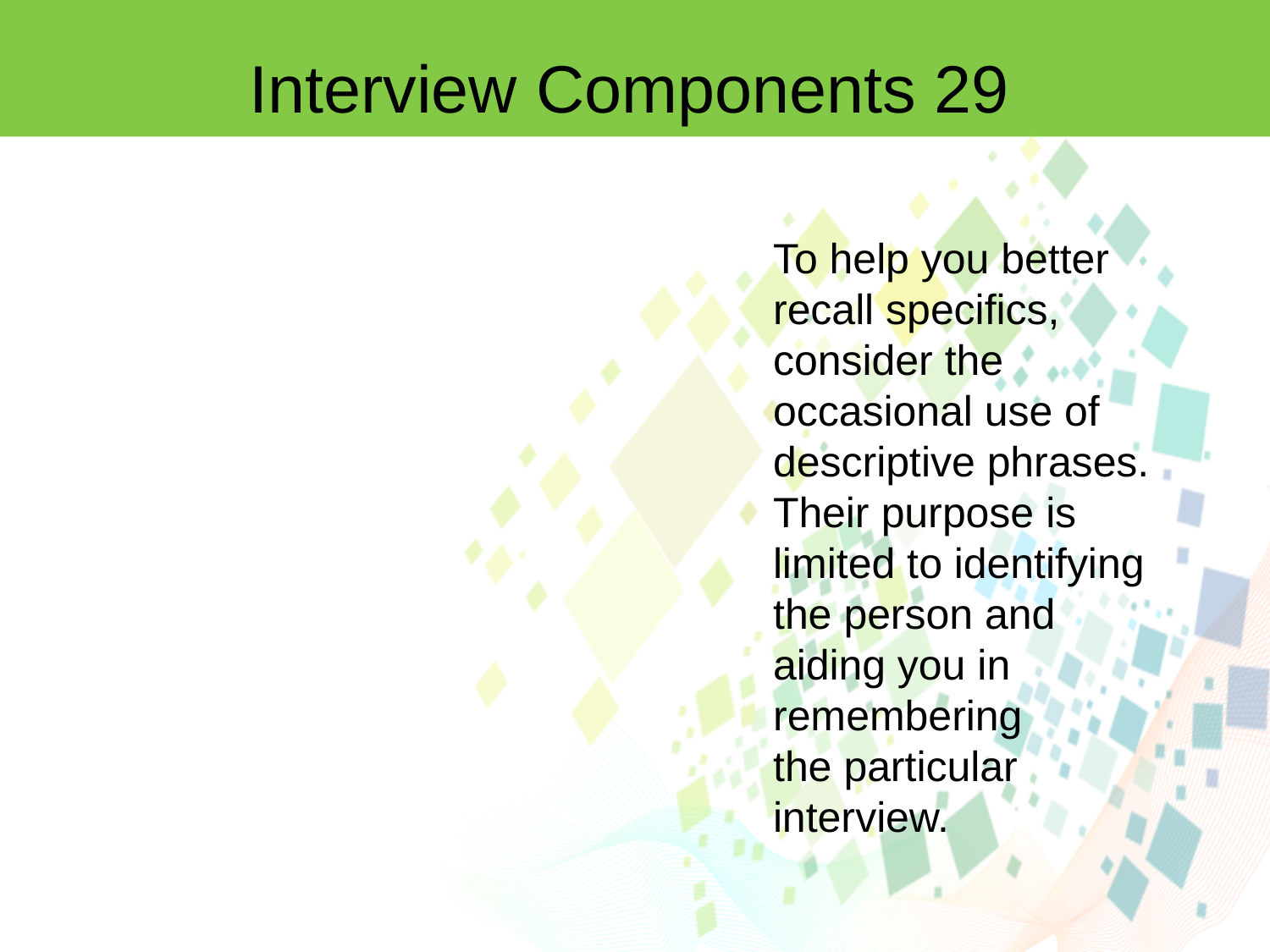

Interview Components 29
To help you better recall specifics, consider the occasional use of descriptive phrases. Their purpose is limited to identifying the person and aiding you in remembering
the particular interview.